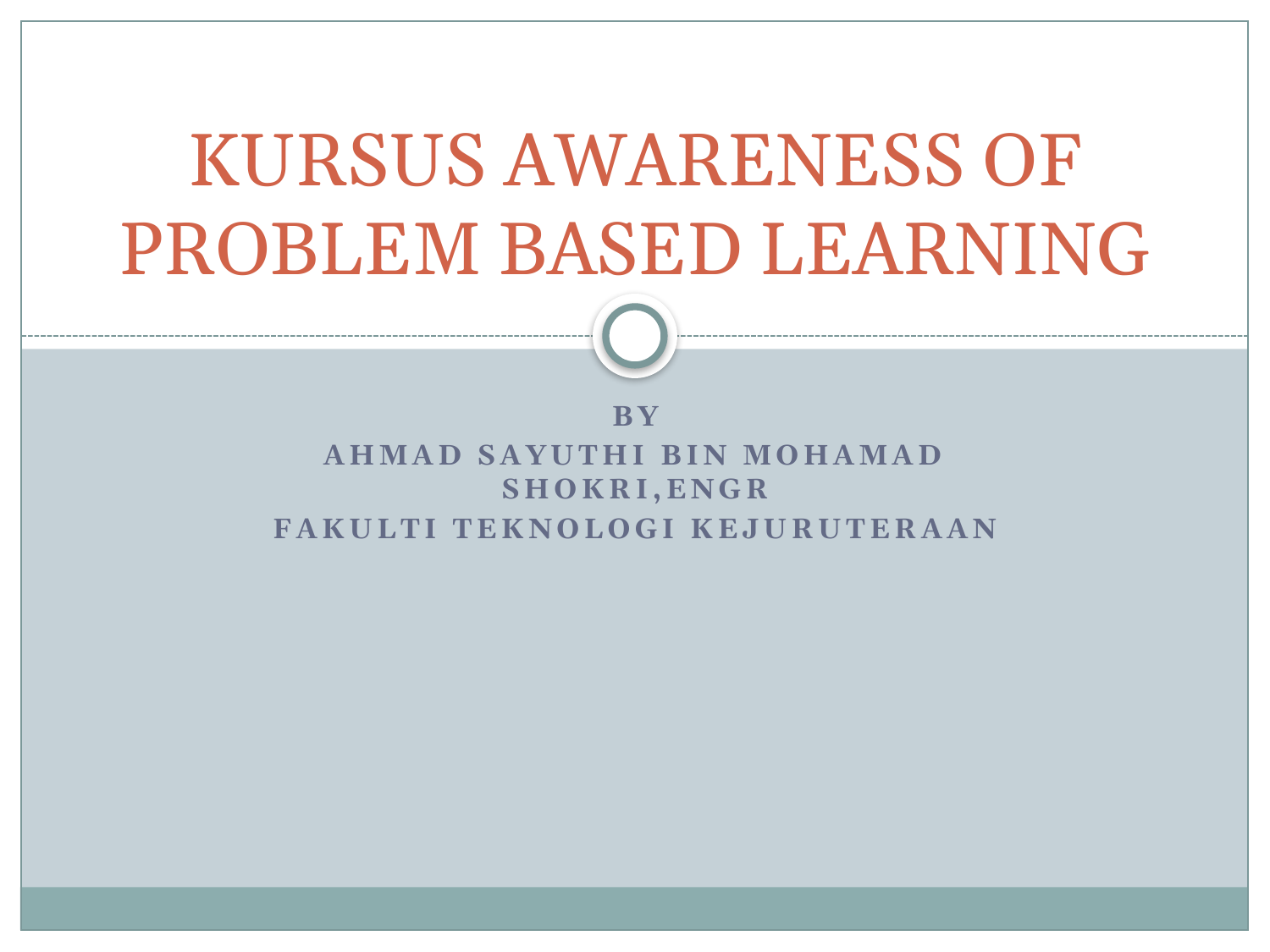

# KURSUS AWARENESS OF PROBLEM BASED LEARNING
BY
AHMAD SAYUTHI BIN MOHAMAD SHOKRI,ENGR
FAKULTI TEKNOLOGI KEJURUTERAAN